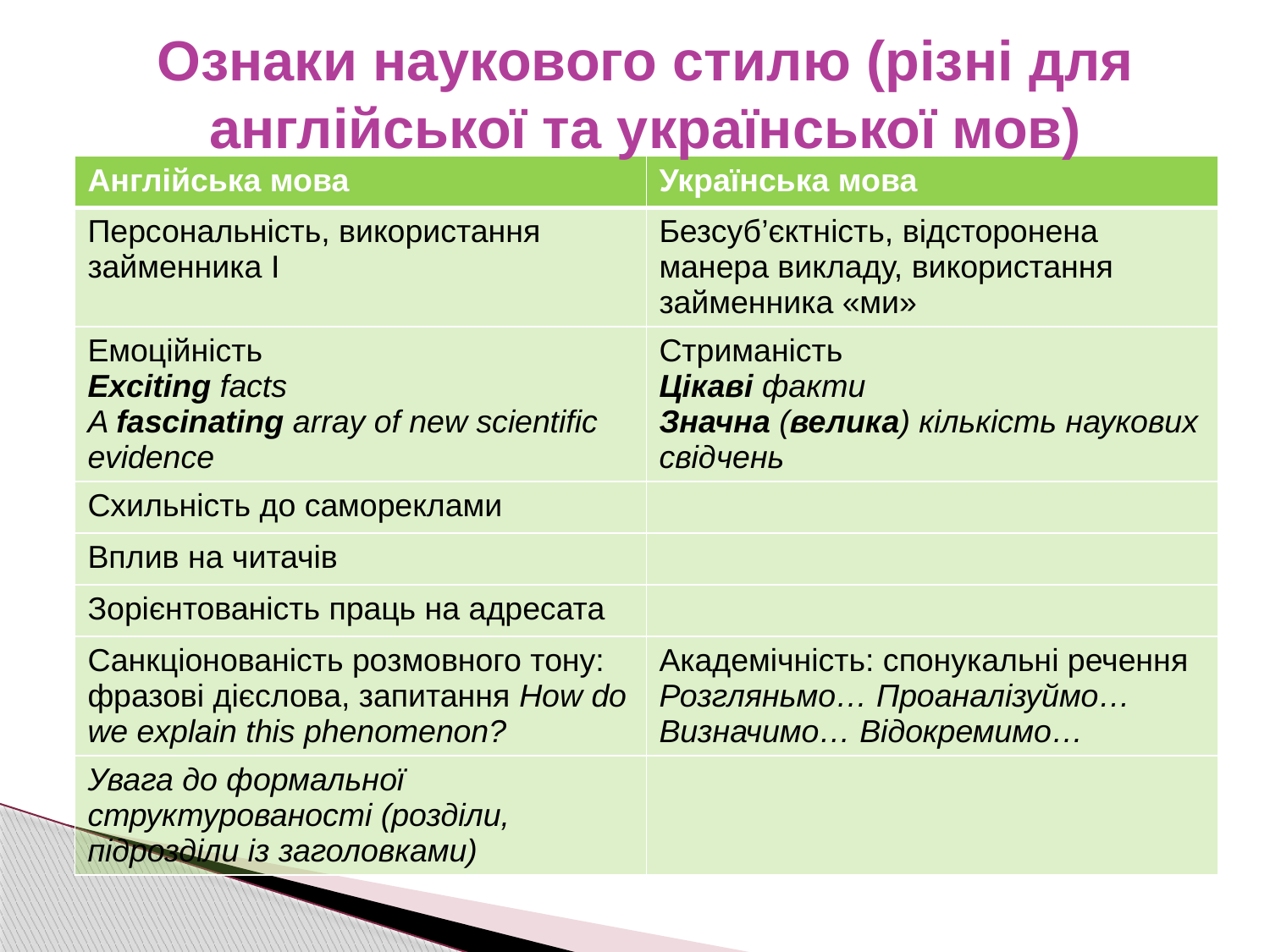

# Ознаки наукового стилю (різні для англійської та української мов)
| Англійська мова | Українська мова |
| --- | --- |
| Персональність, використання займенника I | Безсуб’єктність, відсторонена манера викладу, використання займенника «ми» |
| Емоційність Exciting facts A fascinating array of new scientific evidence | Стриманість Цікаві факти Значна (велика) кількість наукових свідчень |
| Схильність до самореклами |  |
| Вплив на читачів |  |
| Зорієнтованість праць на адресата |  |
| Санкціонованість розмовного тону: фразові дієслова, запитання How do we explain this phenomenon? | Академічність: спонукальні речення Розгляньмо… Проаналізуймо… Визначимо… Відокремимо… |
| Увага до формальної структурованості (розділи, підрозділи із заголовками) |  |